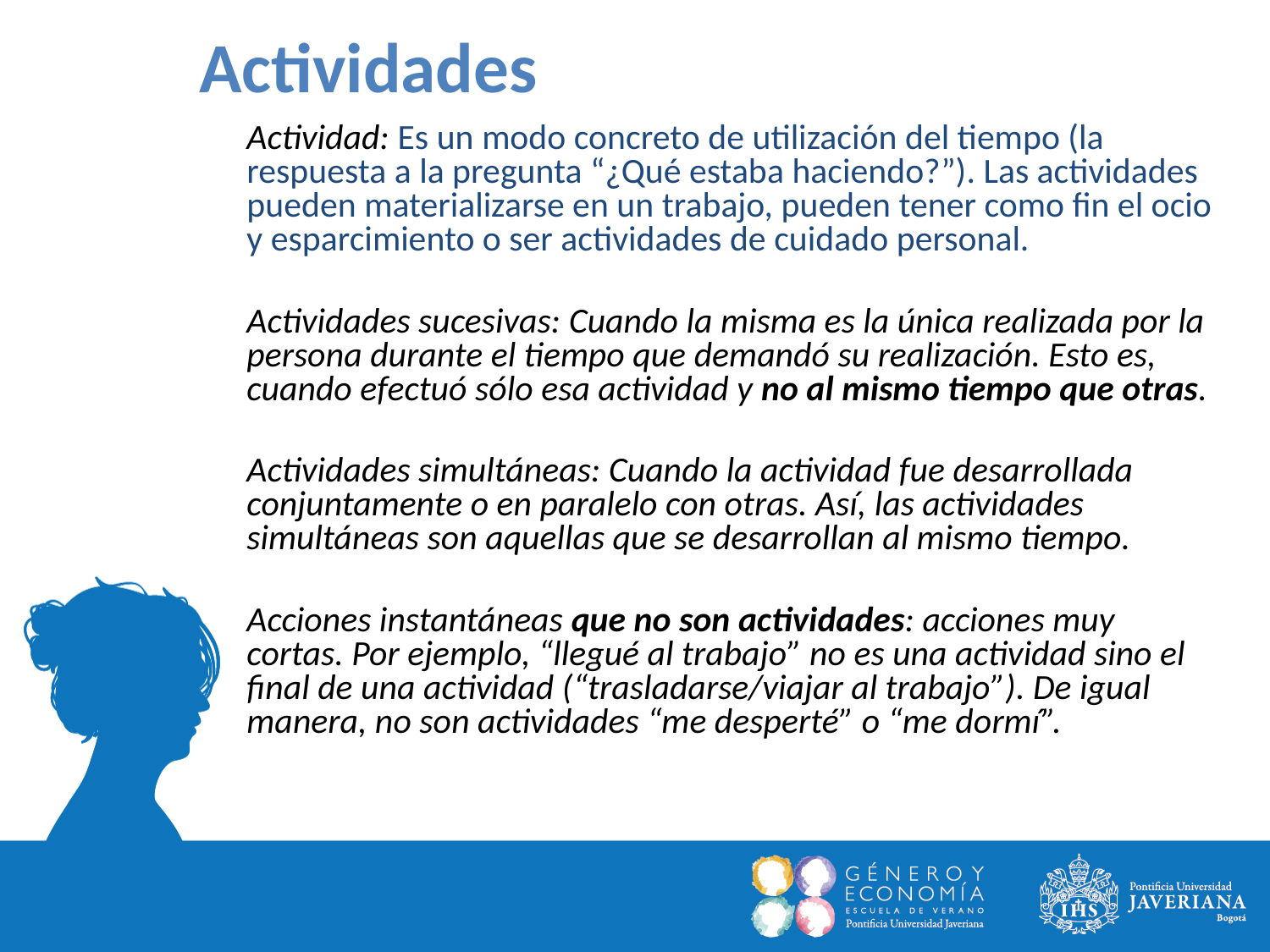

Actividades
	Actividad: Es un modo concreto de utilización del tiempo (la respuesta a la pregunta “¿Qué estaba haciendo?”). Las actividades pueden materializarse en un trabajo, pueden tener como fin el ocio y esparcimiento o ser actividades de cuidado personal.

	Actividades sucesivas: Cuando la misma es la única realizada por la persona durante el tiempo que demandó su realización. Esto es, cuando efectuó sólo esa actividad y no al mismo tiempo que otras.

	Actividades simultáneas: Cuando la actividad fue desarrollada conjuntamente o en paralelo con otras. Así, las actividades simultáneas son aquellas que se desarrollan al mismo tiempo.

	Acciones instantáneas que no son actividades: acciones muy cortas. Por ejemplo, “llegué al trabajo” no es una actividad sino el final de una actividad (“trasladarse/viajar al trabajo”). De igual manera, no son actividades “me desperté” o “me dormí”.